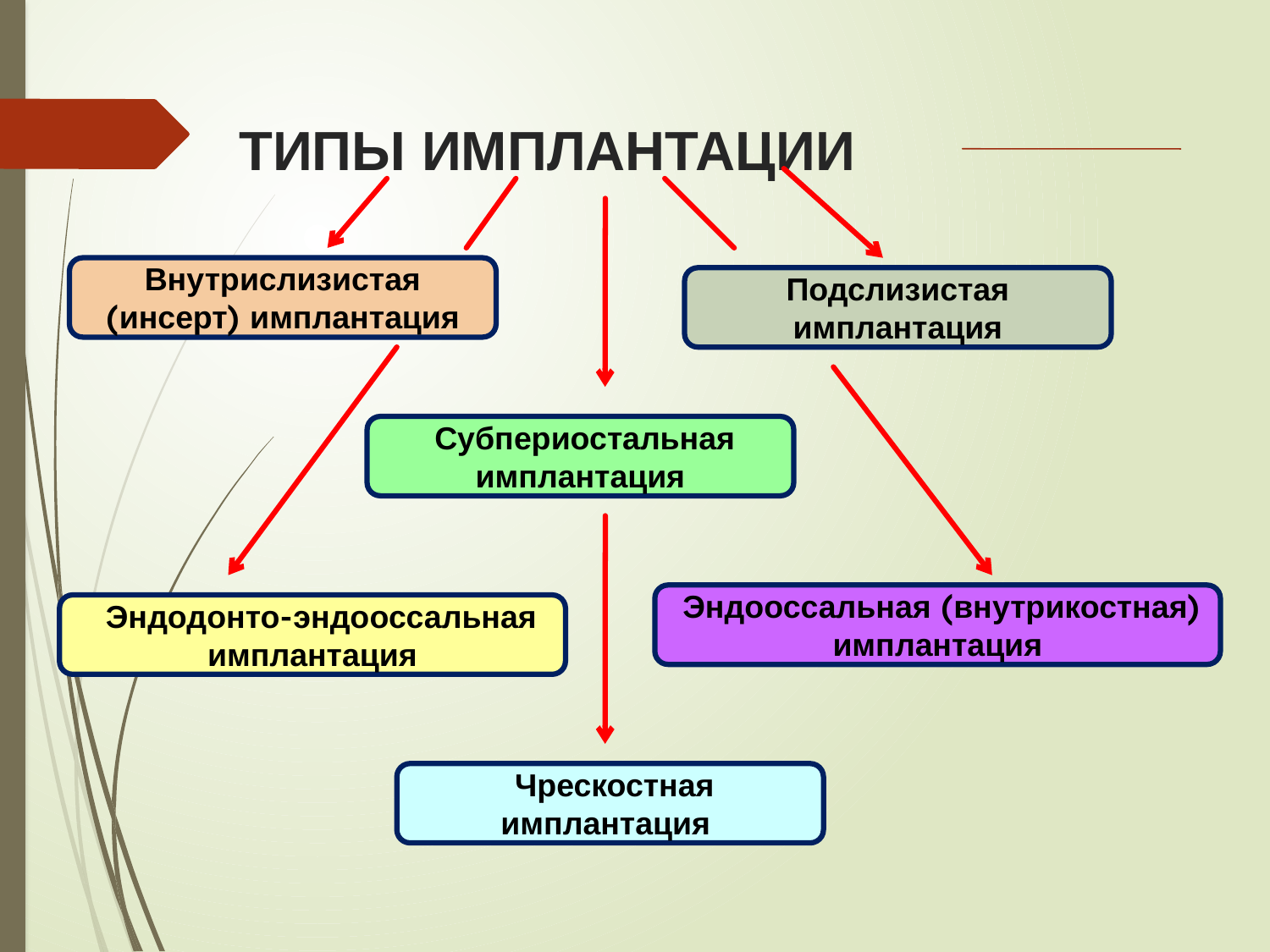

# ТИПЫ ИМПЛАНТАЦИИ
Внутрислизистая (инсерт) имплантация
Подслизистая имплантация
 Субпериостальная имплантация
 Эндооссальная (внутрикостная) имплантация
  Эндодонто-эндооссальная имплантация
 Чрескостная имплантация